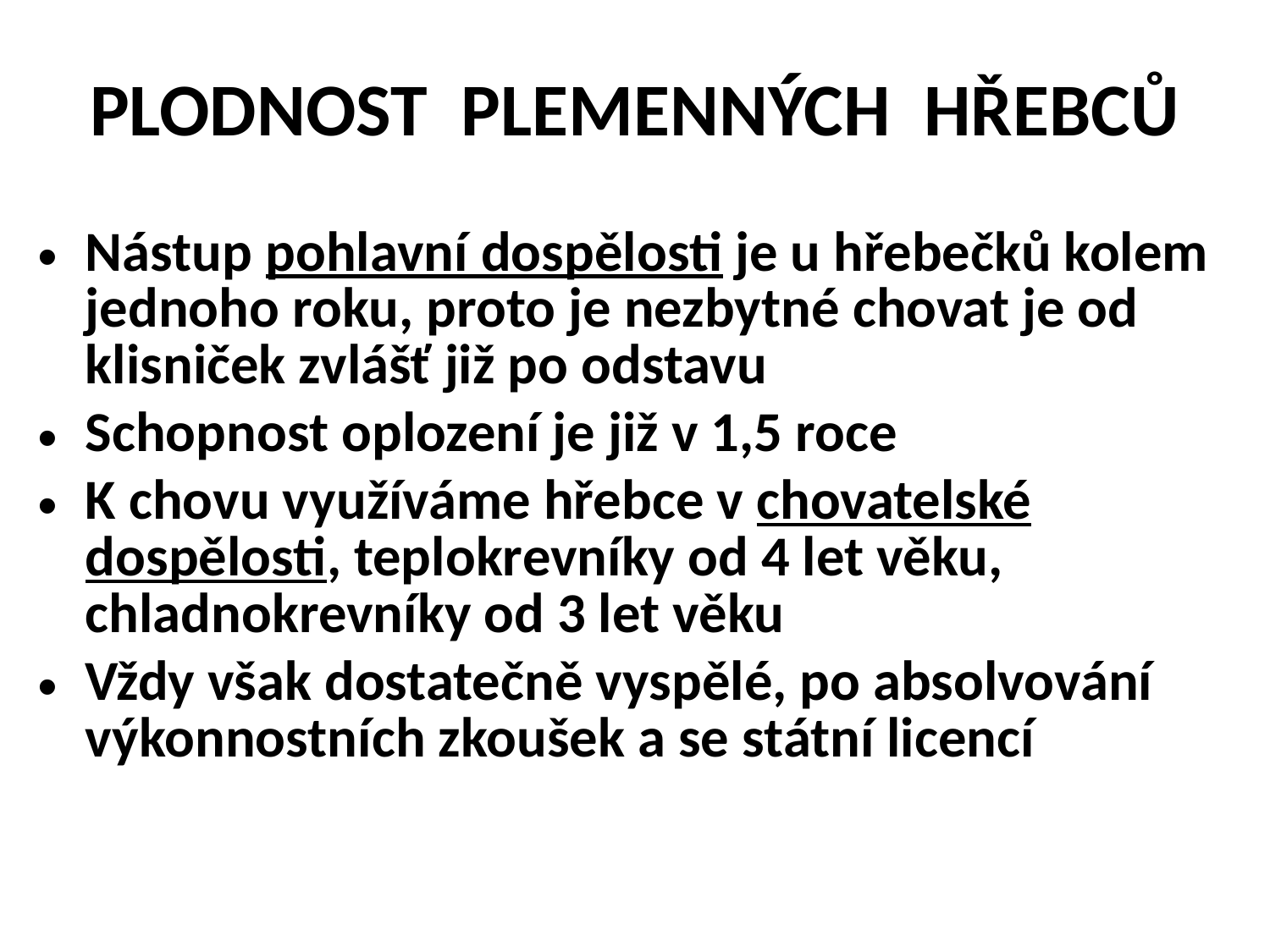

# PLODNOST  PLEMENNÝCH  HŘEBCŮ
Nástup pohlavní dospělosti je u hřebečků kolem jednoho roku, proto je nezbytné chovat je od klisniček zvlášť již po odstavu
Schopnost oplození je již v 1,5 roce
K chovu využíváme hřebce v chovatelské dospělosti, teplokrevníky od 4 let věku, chladnokrevníky od 3 let věku
Vždy však dostatečně vyspělé, po absolvování výkonnostních zkoušek a se státní licencí